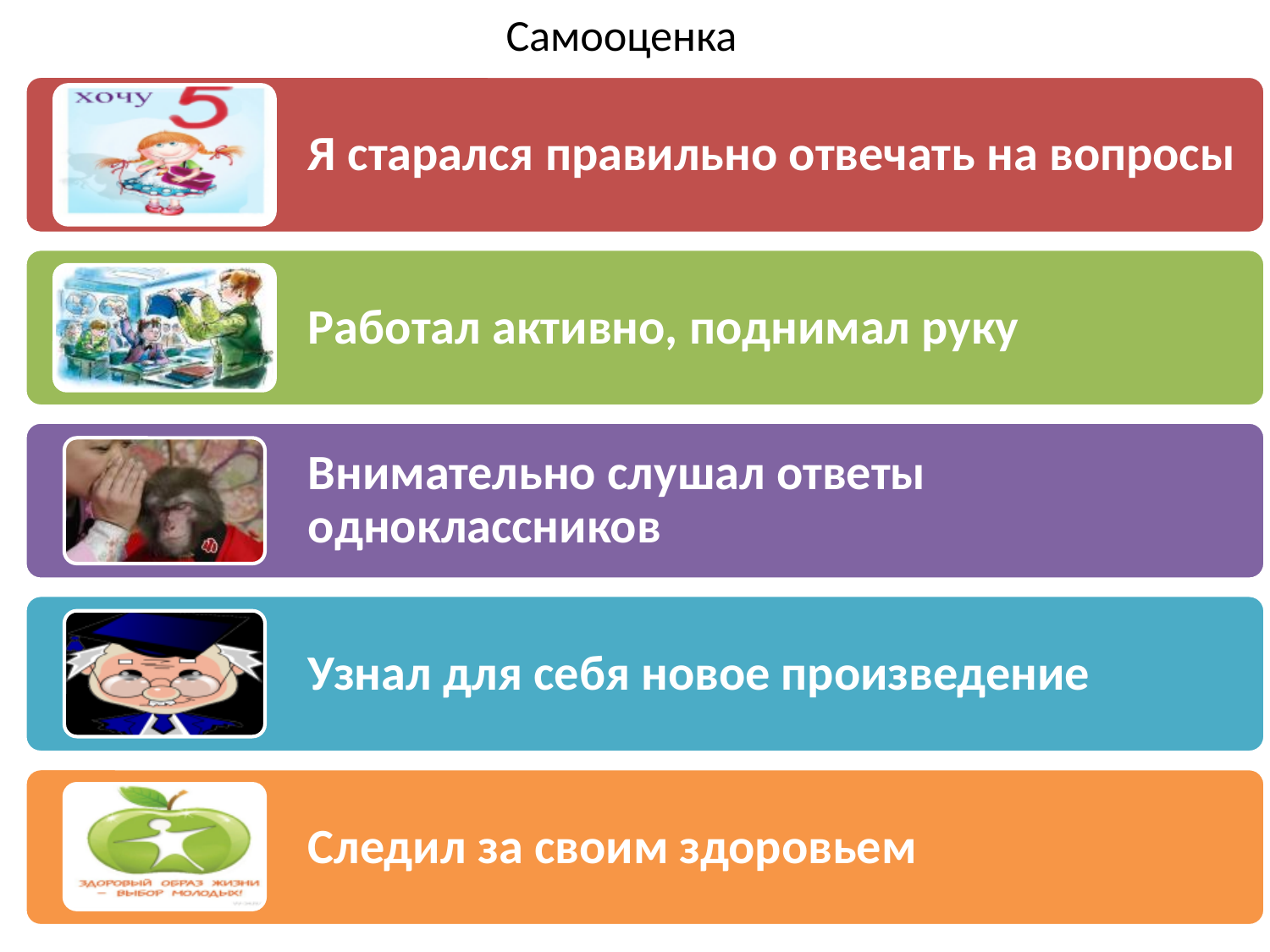

# Самооценка
Я старался правильно отвечать на вопросы
Работал активно, поднимал руку
Внимательно слушал ответы одноклассников
Узнал для себя новое произведение
Следил за своим здоровьем